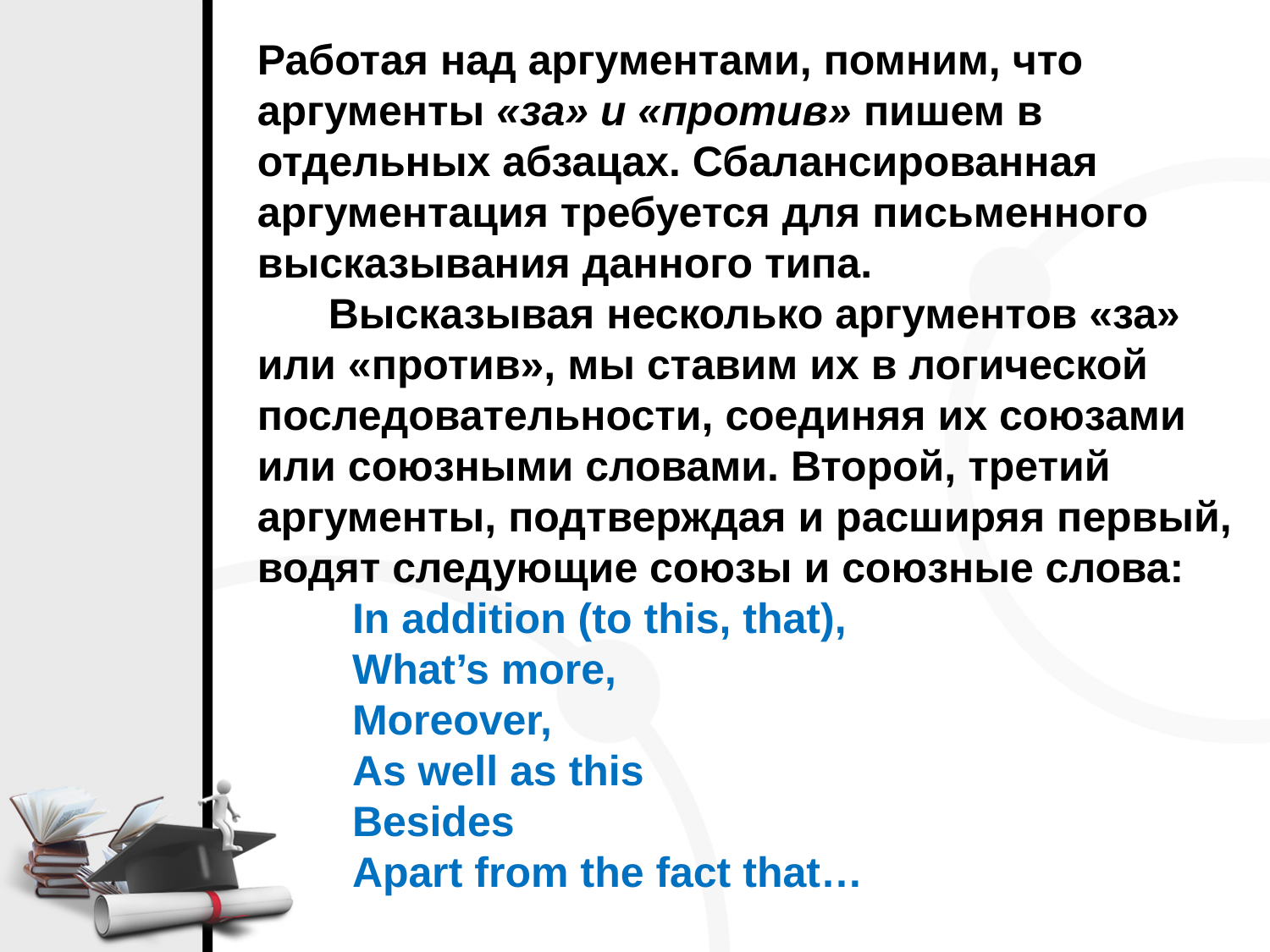

Работая над аргументами, помним, что аргументы «за» и «против» пишем в отдельных абзацах. Сбалансированная аргументация требуется для письменного высказывания данного типа.
      Высказывая несколько аргументов «за» или «против», мы ставим их в логической последовательности, соединяя их союзами или союзными словами. Второй, третий аргументы, подтверждая и расширяя первый, водят следующие союзы и союзные слова:
        In addition (to this, that),
        What’s more,
        Moreover,
        As well as this
        Besides
        Apart from the fact that…